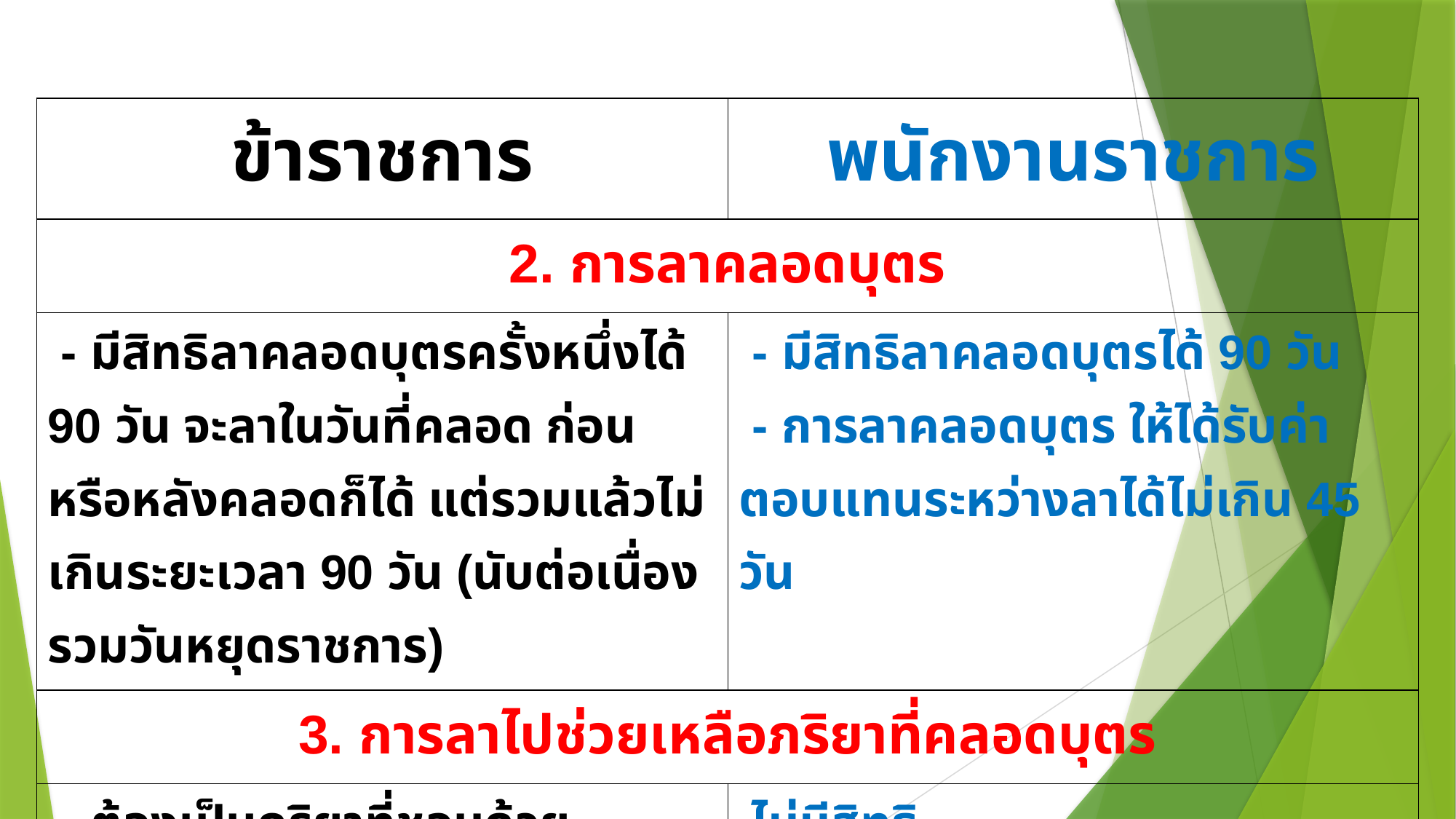

| ข้าราชการ | พนักงานราชการ |
| --- | --- |
| 2. การลาคลอดบุตร |  |
| - มีสิทธิลาคลอดบุตรครั้งหนึ่งได้ 90 วัน จะลาในวันที่คลอด ก่อน หรือหลังคลอดก็ได้ แต่รวมแล้วไม่เกินระยะเวลา 90 วัน (นับต่อเนื่องรวมวันหยุดราชการ) | - มีสิทธิลาคลอดบุตรได้ 90 วัน - การลาคลอดบุตร ให้ได้รับค่าตอบแทนระหว่างลาได้ไม่เกิน 45 วัน |
| 3. การลาไปช่วยเหลือภริยาที่คลอดบุตร |  |
| - ต้องเป็นภริยาที่ชอบด้วยกฎหมาย - ลาได้ครั้งหนึ่งติดต่อกันได้ไม่เกิน 15 วันทำการ | ไม่มีสิทธิ |